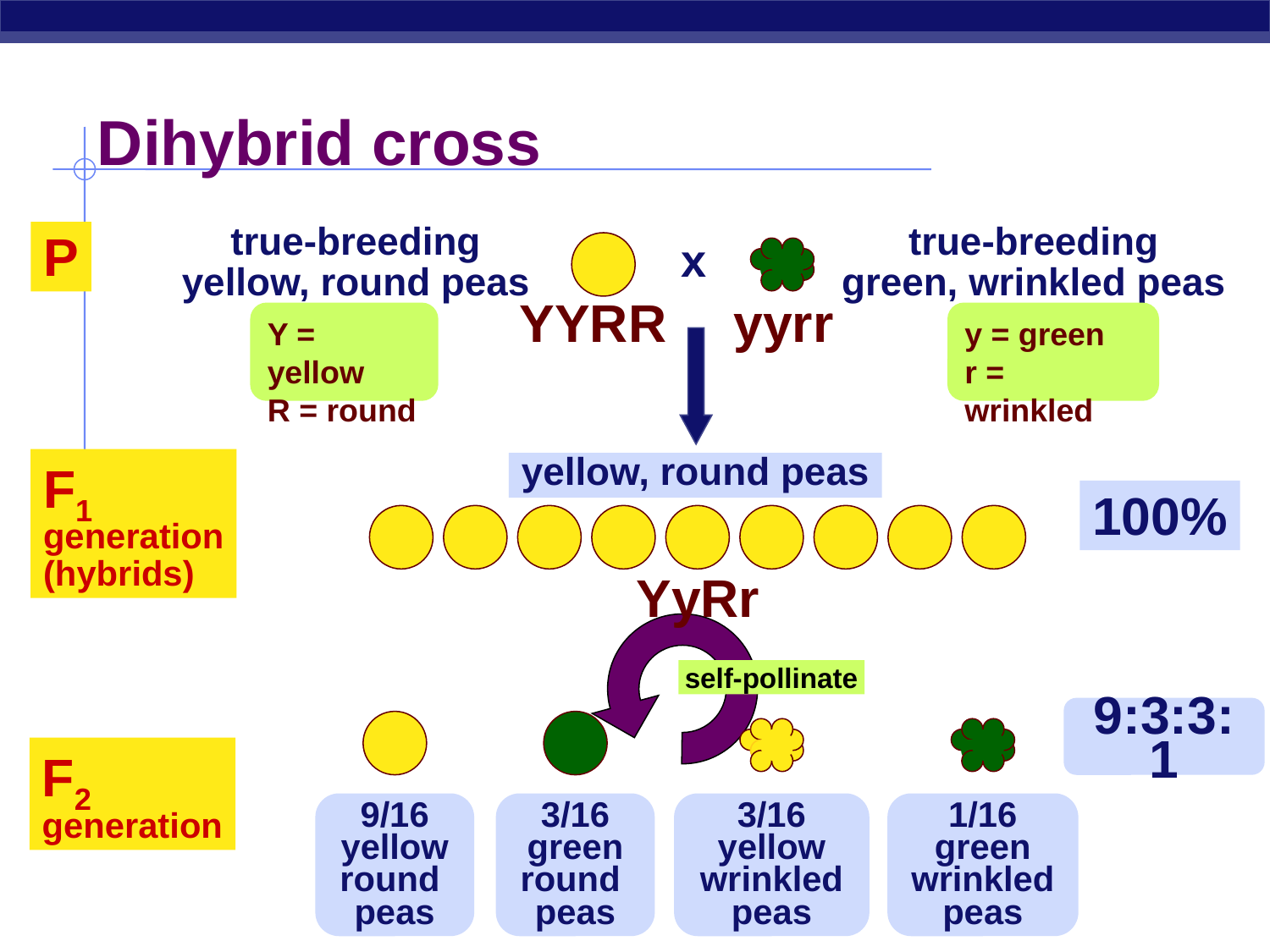

# Dihybrid cross
P
true-breeding
yellow, round peas
true-breeding
green, wrinkled peas

x
YYRR
yyrr
Y = yellow
R = round
y = green
r = wrinkled

F1
generation
(hybrids)
yellow, round peas
100%

YyRr

self-pollinate
9:3:3:1

F2
generation
9/16
yellow
round
peas
3/16
green
round
peas
3/16
yellow
wrinkled
peas
1/16
green
wrinkled
peas